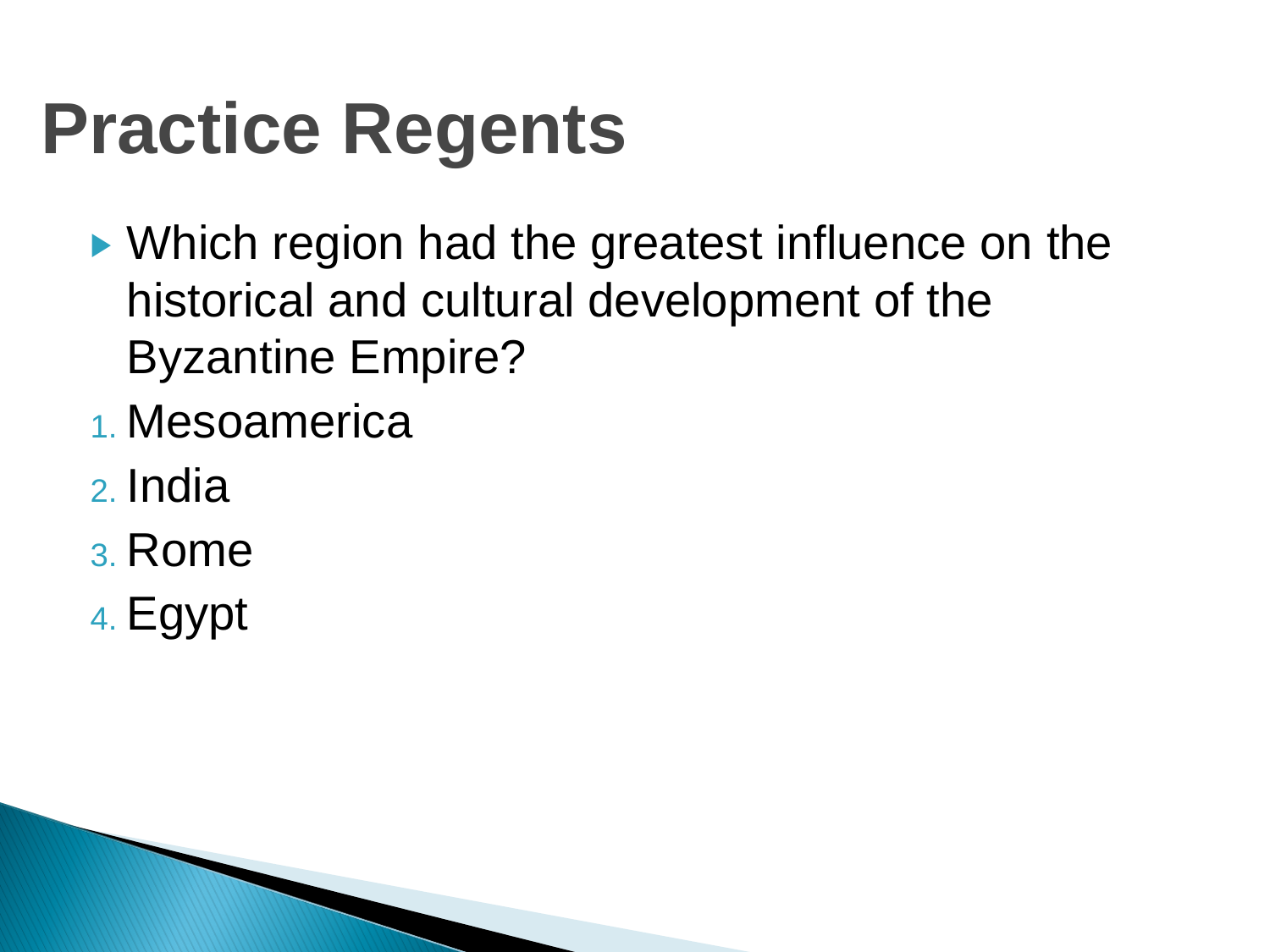

# Practice Regents
Which region had the greatest influence on the historical and cultural development of the Byzantine Empire?
Mesoamerica
India
Rome
Egypt